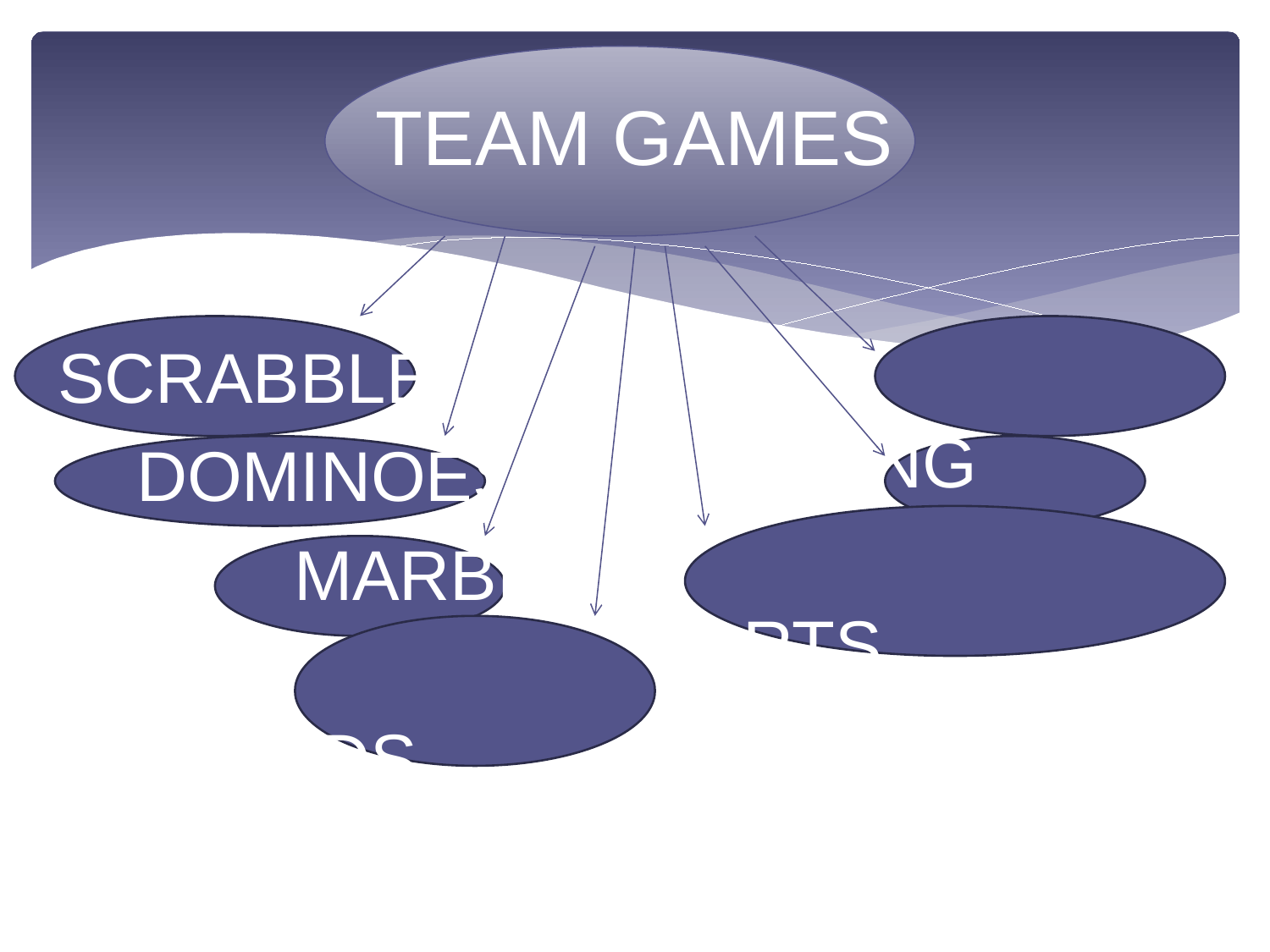

# TEAM GAMES

SCRABBLE
    DOMINOES
            MARBLES
                 BILLIARDS

                 BOWLING
                  DARTS
     JIGSAW PUZZLE